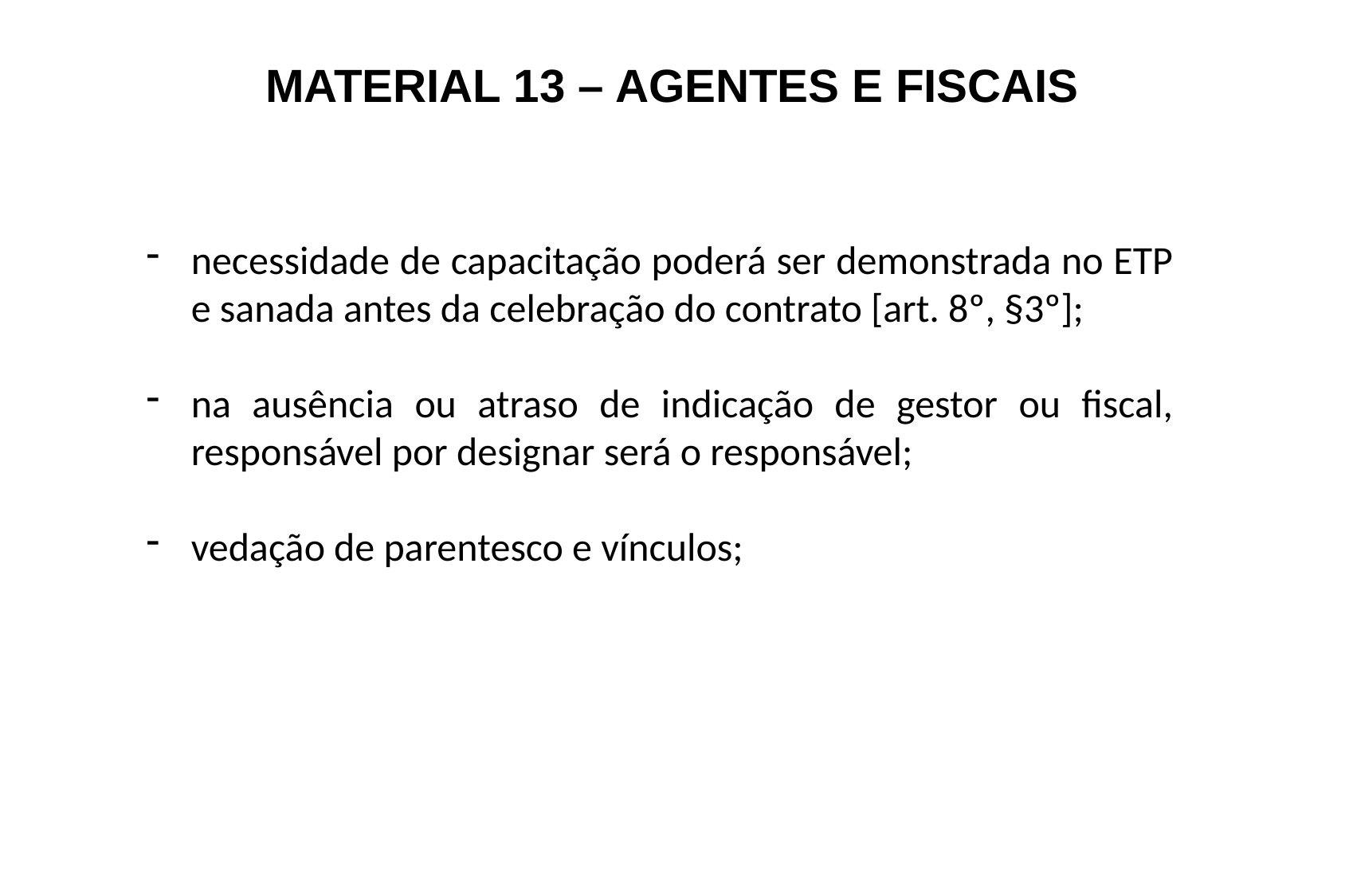

MATERIAL 13 – AGENTES E FISCAIS
necessidade de capacitação poderá ser demonstrada no ETP e sanada antes da celebração do contrato [art. 8º, §3º];

na ausência ou atraso de indicação de gestor ou fiscal, responsável por designar será o responsável;

vedação de parentesco e vínculos;